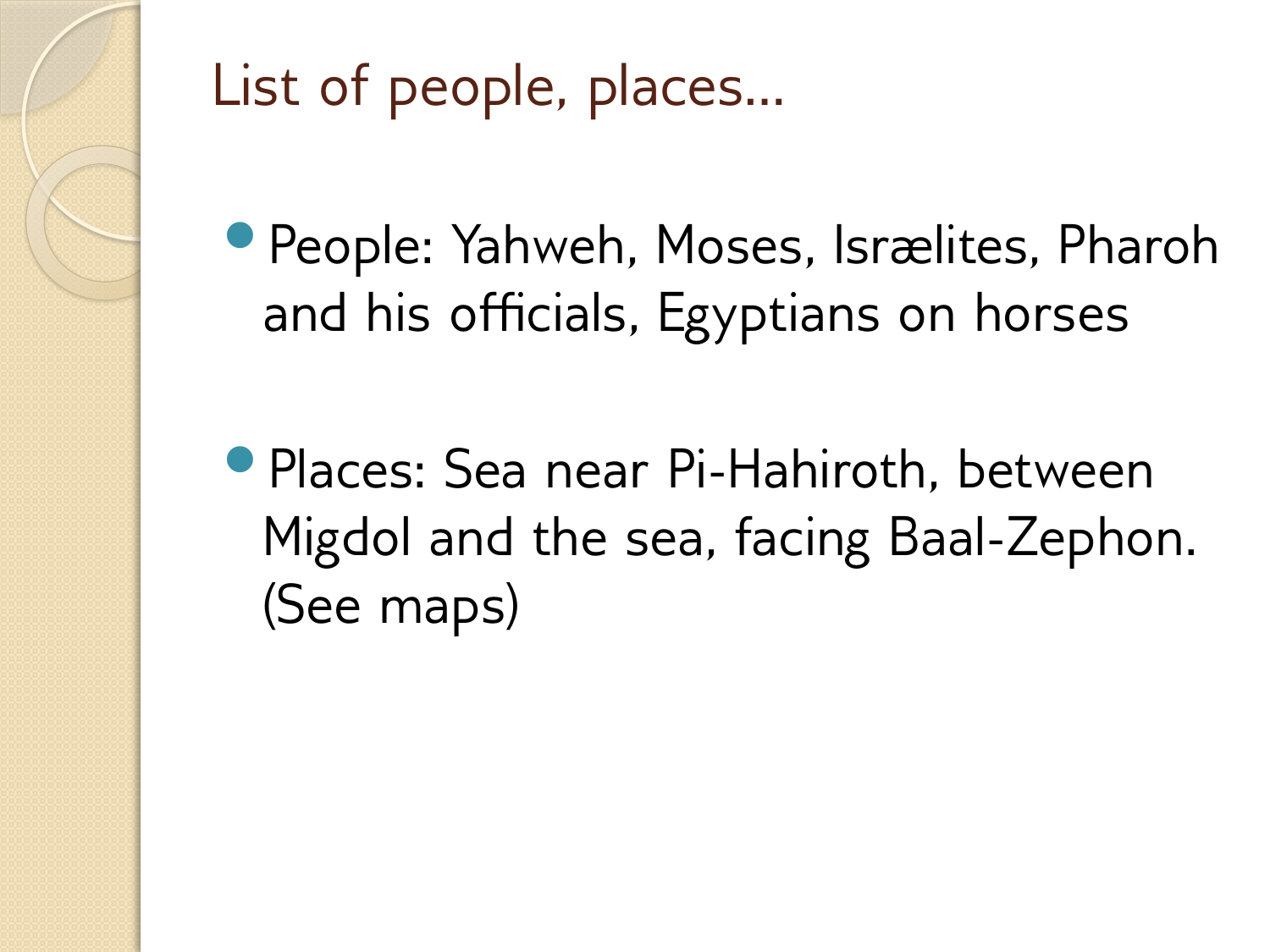

# List of people, places…
People: Yahweh, Moses, Israelites, Pharoh and his officials, Egyptians on horses

Places: Sea near Pi-Hahiroth, between Migdol and the sea, facing Baal-Zephon. (See maps)